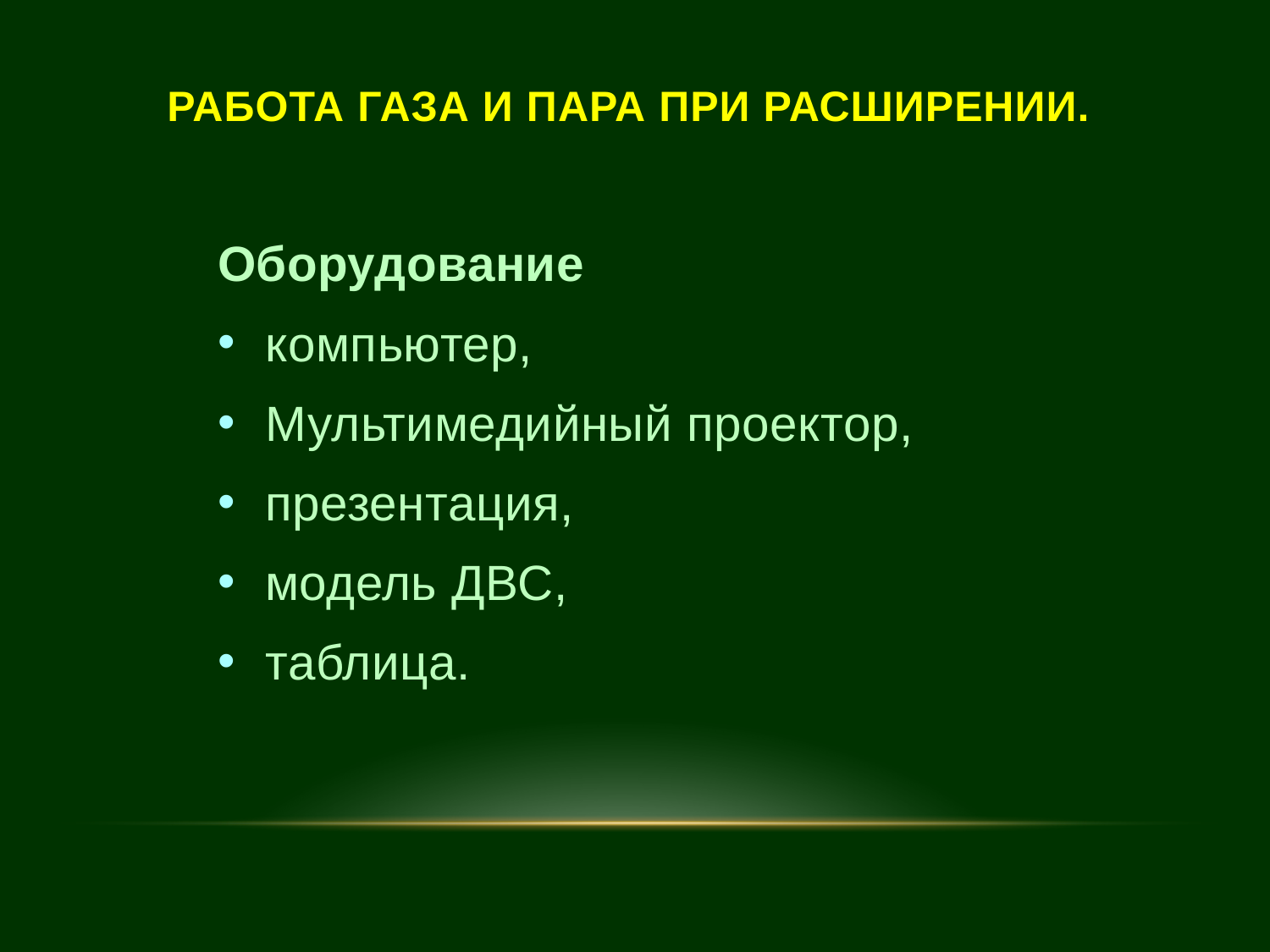

# Работа газа и пара при расширении.

Оборудование
компьютер,
Мультимедийный проектор,
презентация,
модель ДВС,
таблица.